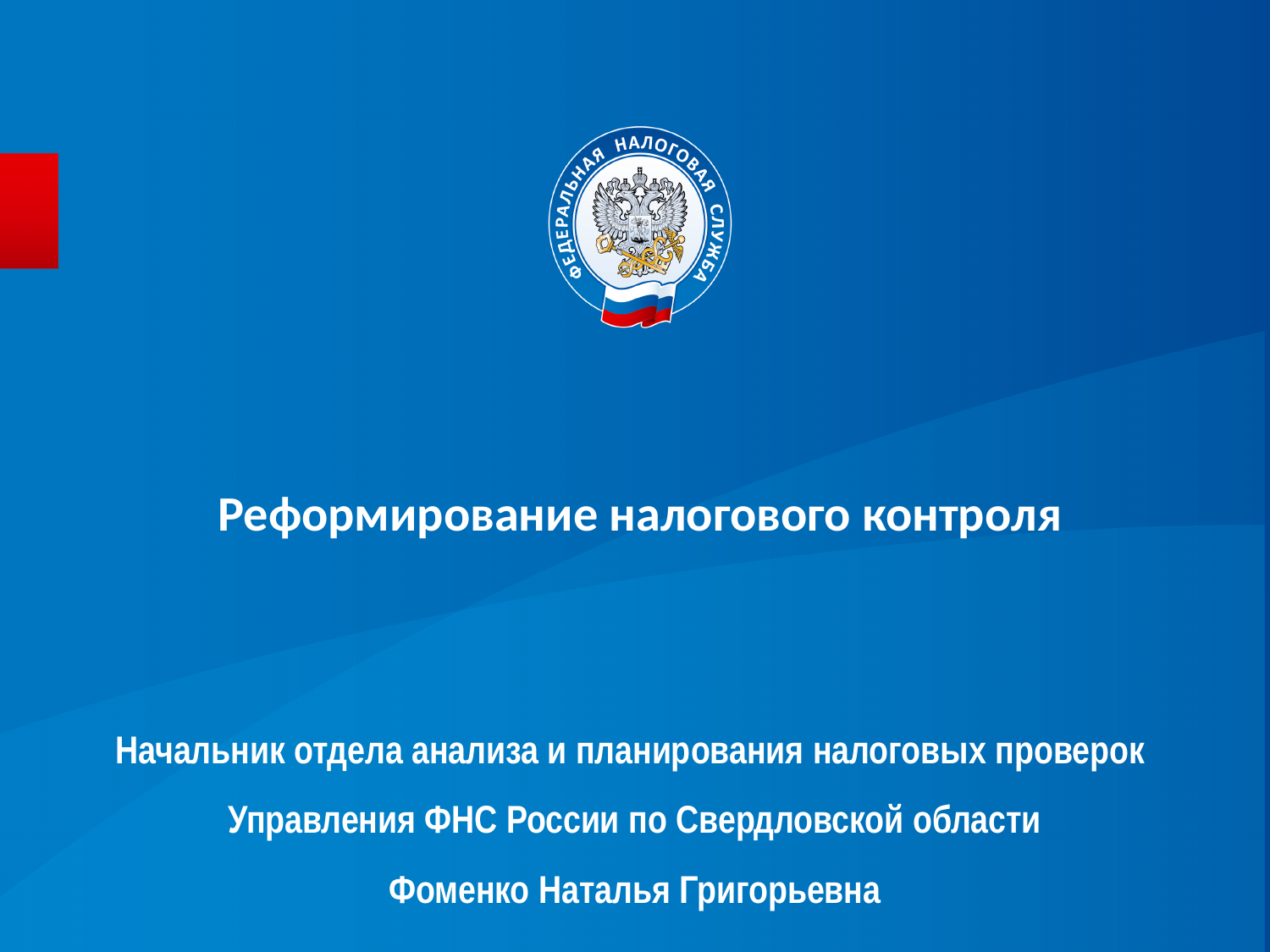

# Реформирование налогового контроля
Начальник отдела анализа и планирования налоговых проверок
Управления ФНС России по Свердловской области
Фоменко Наталья Григорьевна